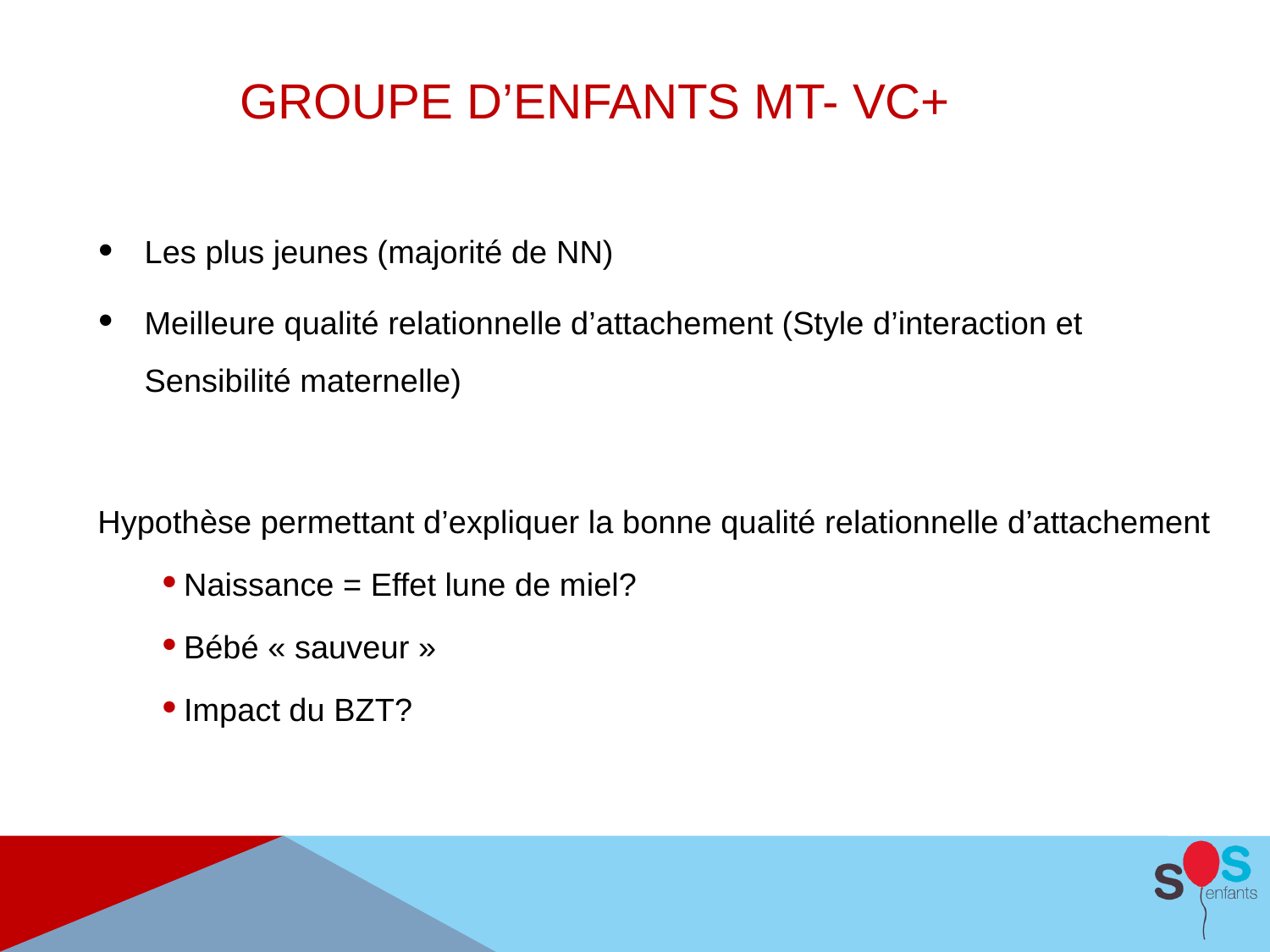

GROUPE D’ENFANTS MT- VC+
Les plus jeunes (majorité de NN)
Meilleure qualité relationnelle d’attachement (Style d’interaction et Sensibilité maternelle)

Hypothèse permettant d’expliquer la bonne qualité relationnelle d’attachement
Naissance = Effet lune de miel?
Bébé « sauveur »
Impact du BZT?